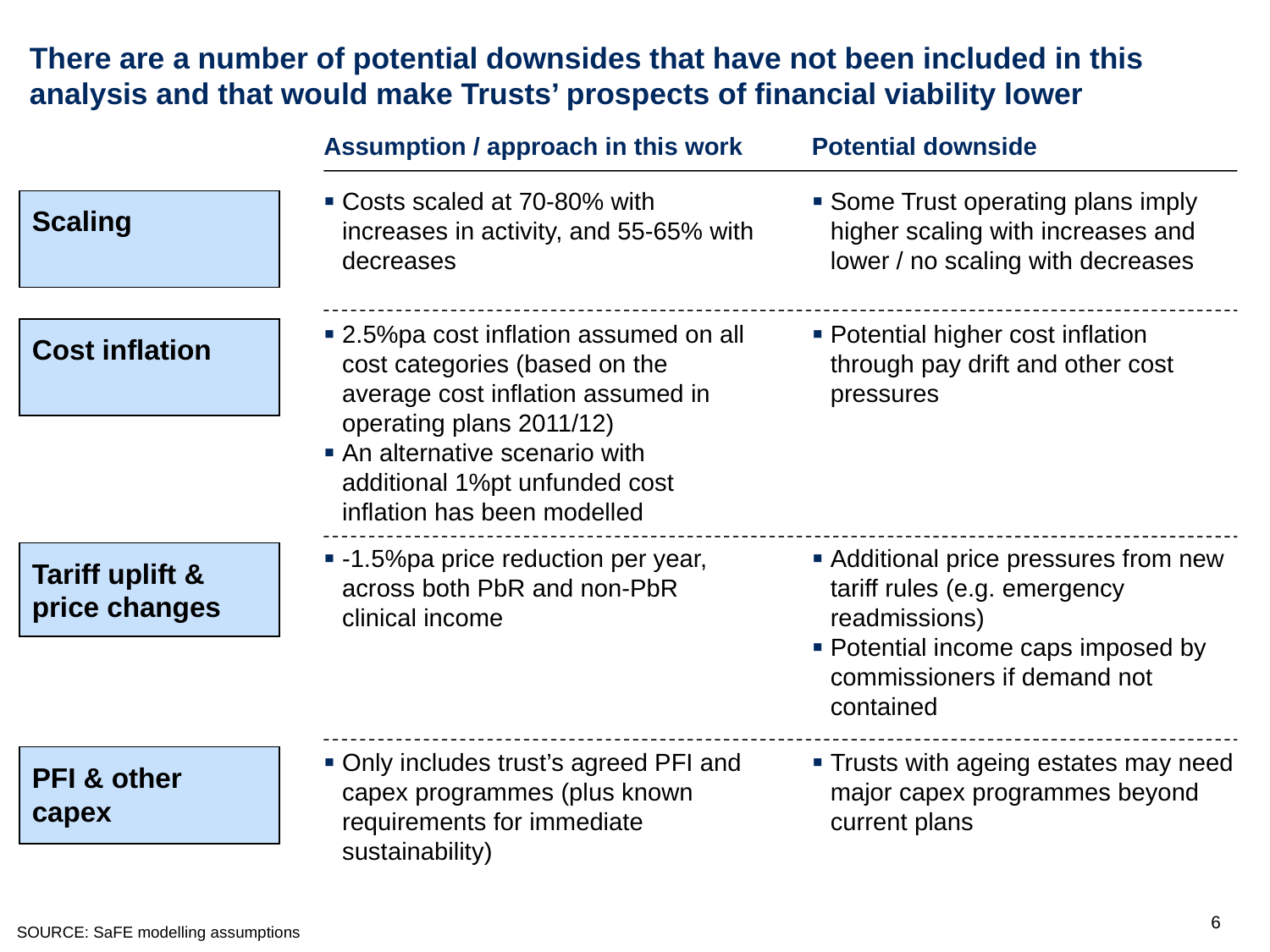

There are a number of potential downsides that have not been included in this analysis and that would make Trusts’ prospects of financial viability lower
Assumption / approach in this work
Potential downside

Costs scaled at 70-80% with increases in activity, and 55-65% with decreases
Some Trust operating plans imply higher scaling with increases and lower / no scaling with decreases
Scaling

Cost inflation

2.5%pa cost inflation assumed on all cost categories (based on the average cost inflation assumed in operating plans 2011/12)
An alternative scenario with additional 1%pt unfunded cost inflation has been modelled
Potential higher cost inflation through pay drift and other cost pressures

Tariff uplift & price changes
Additional price pressures from new tariff rules (e.g. emergency readmissions)
Potential income caps imposed by commissioners if demand not contained
-1.5%pa price reduction per year, across both PbR and non-PbR clinical income

PFI & other capex

Only includes trust’s agreed PFI and capex programmes (plus known requirements for immediate sustainability)

Trusts with ageing estates may need major capex programmes beyond current plans
6
SOURCE: SaFE modelling assumptions